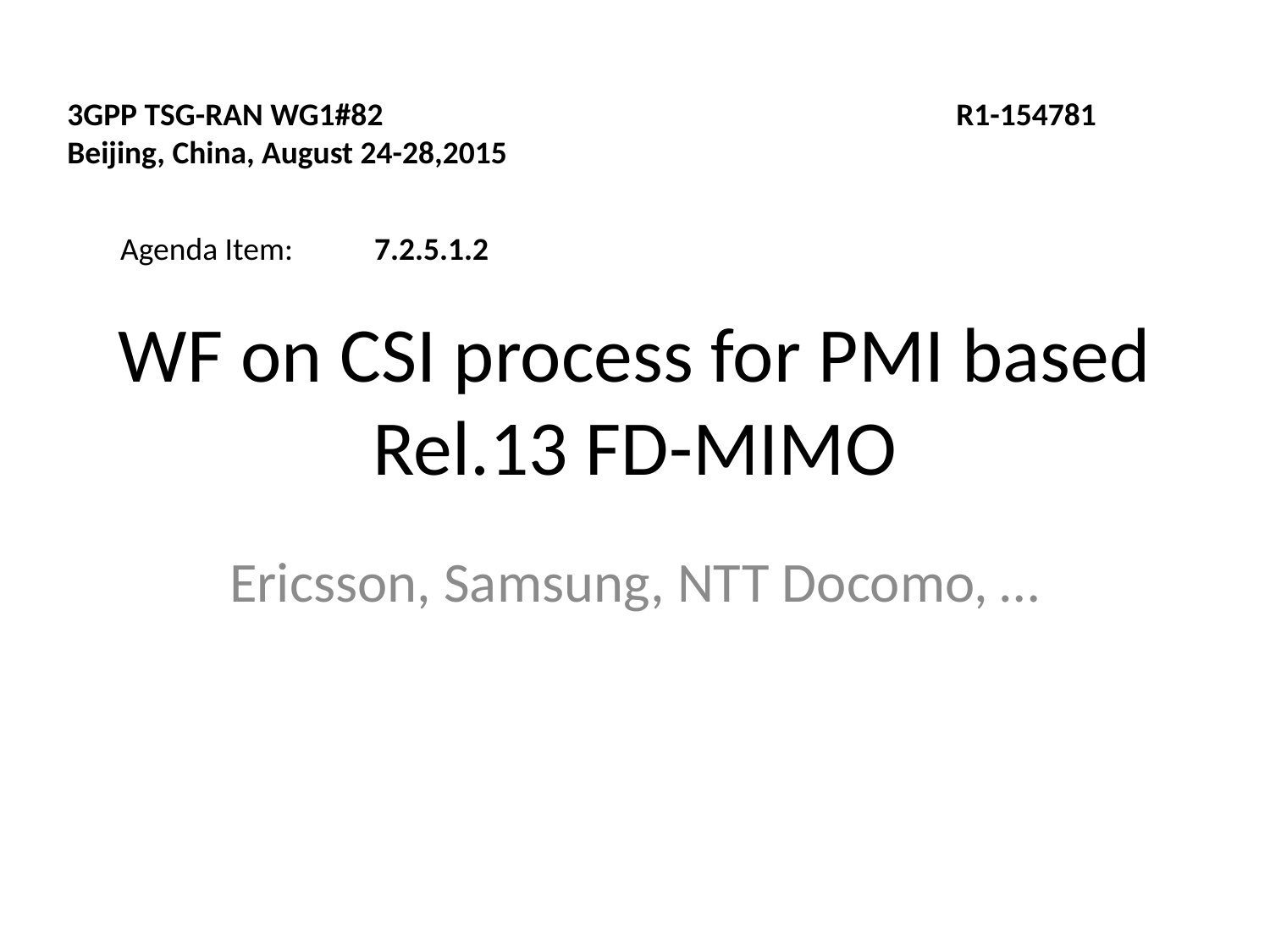

3GPP TSG-RAN WG1#82					R1-154781
Beijing, China, August 24-28,2015
Agenda Item:	7.2.5.1.2
# WF on CSI process for PMI based Rel.13 FD-MIMO
Ericsson, Samsung, NTT Docomo, …